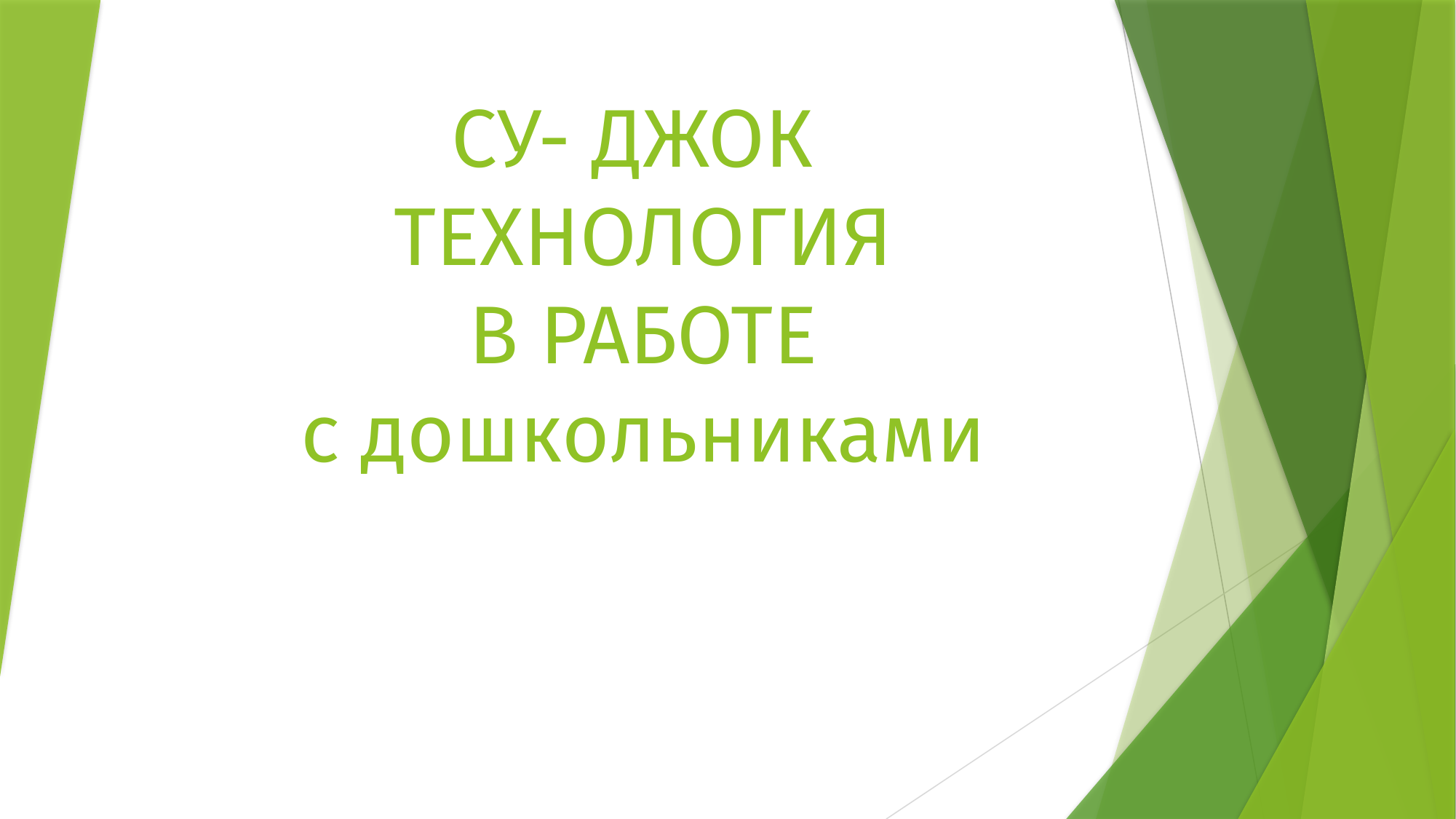

# СУ- ДЖОК ТЕХНОЛОГИЯ В РАБОТЕ с дошкольниками